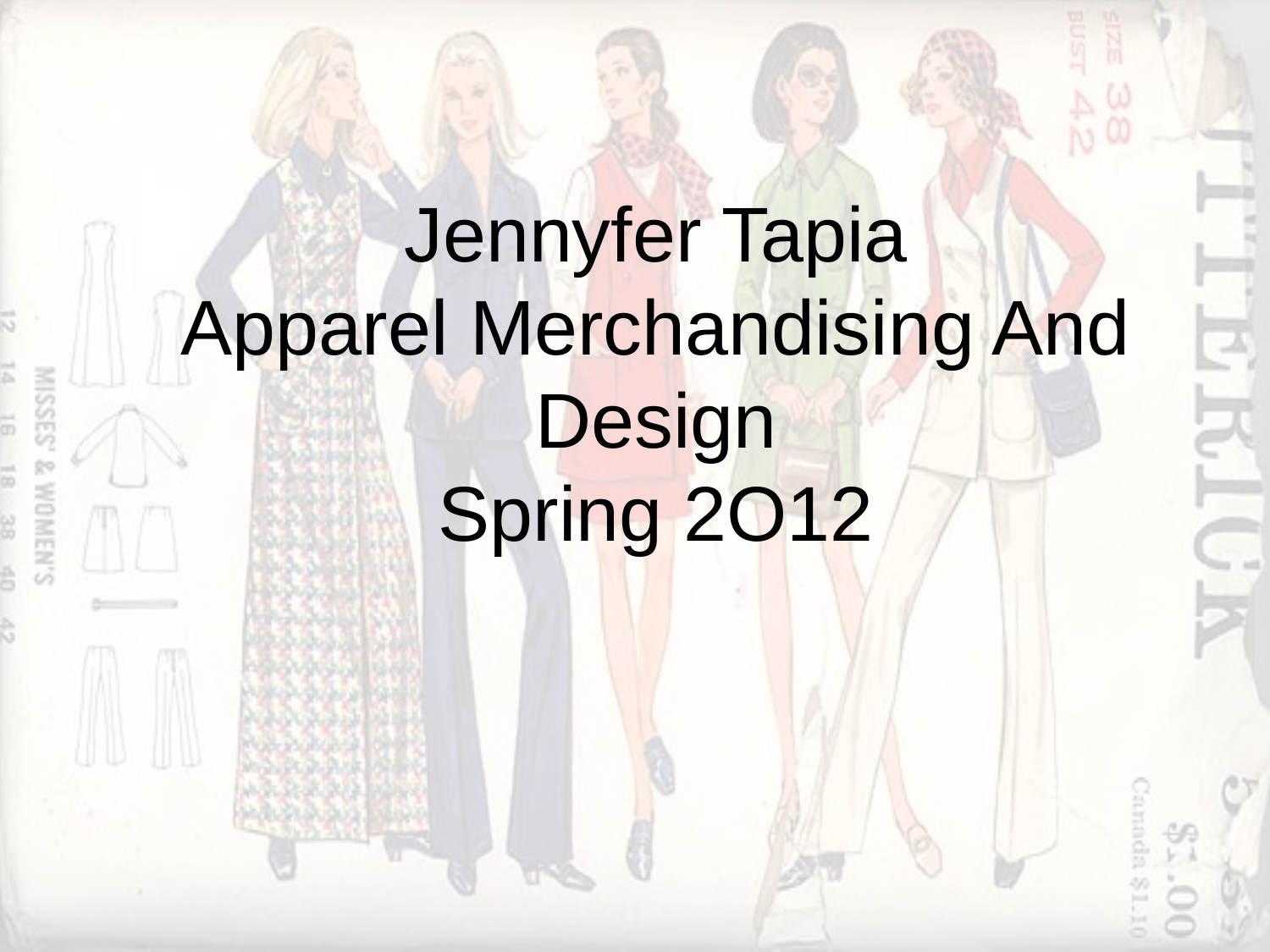

# Jennyfer Tapia Apparel Merchandising And Design Spring 2O12